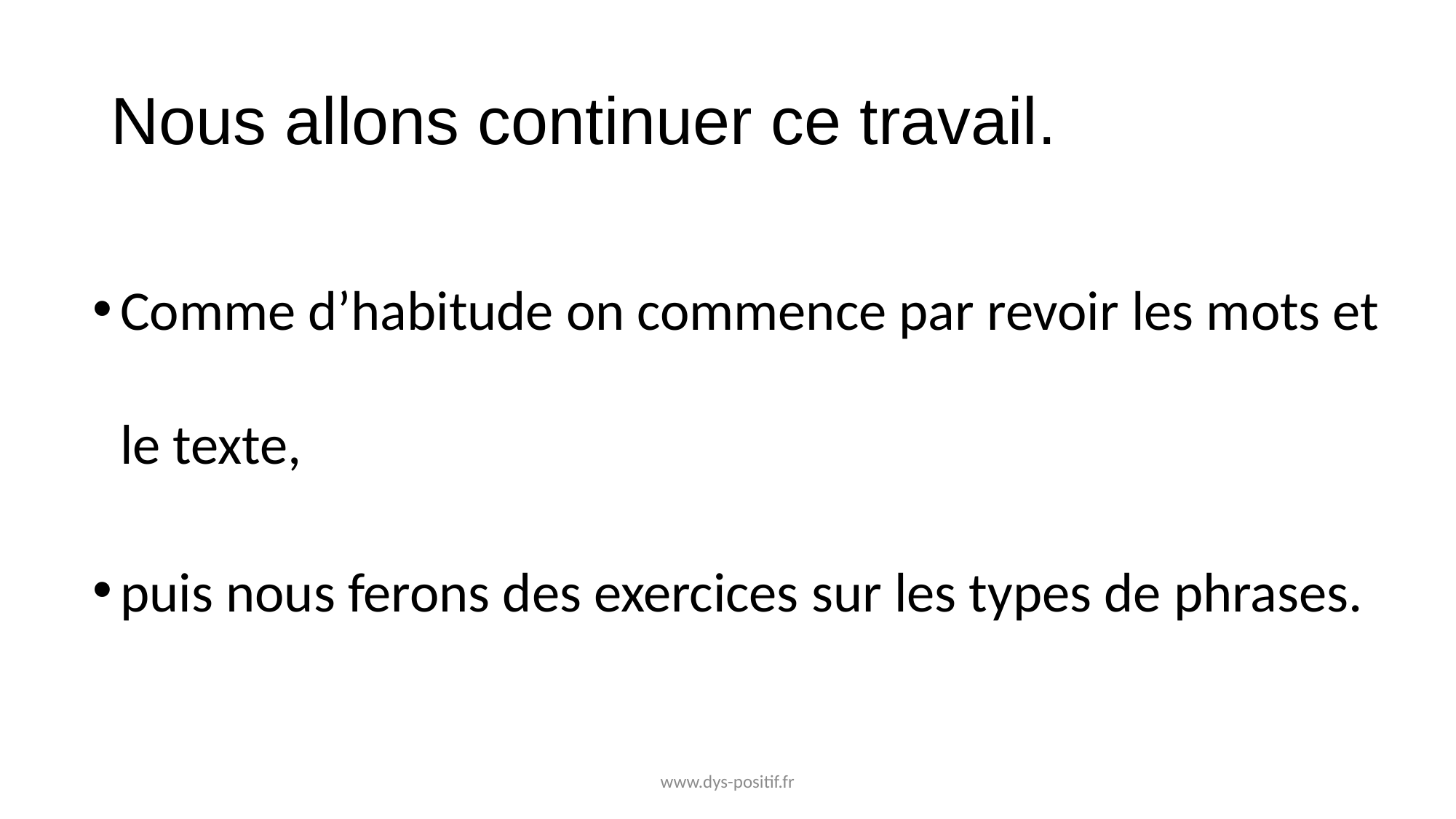

# Nous allons continuer ce travail.
Comme d’habitude on commence par revoir les mots et le texte,
puis nous ferons des exercices sur les types de phrases.
www.dys-positif.fr